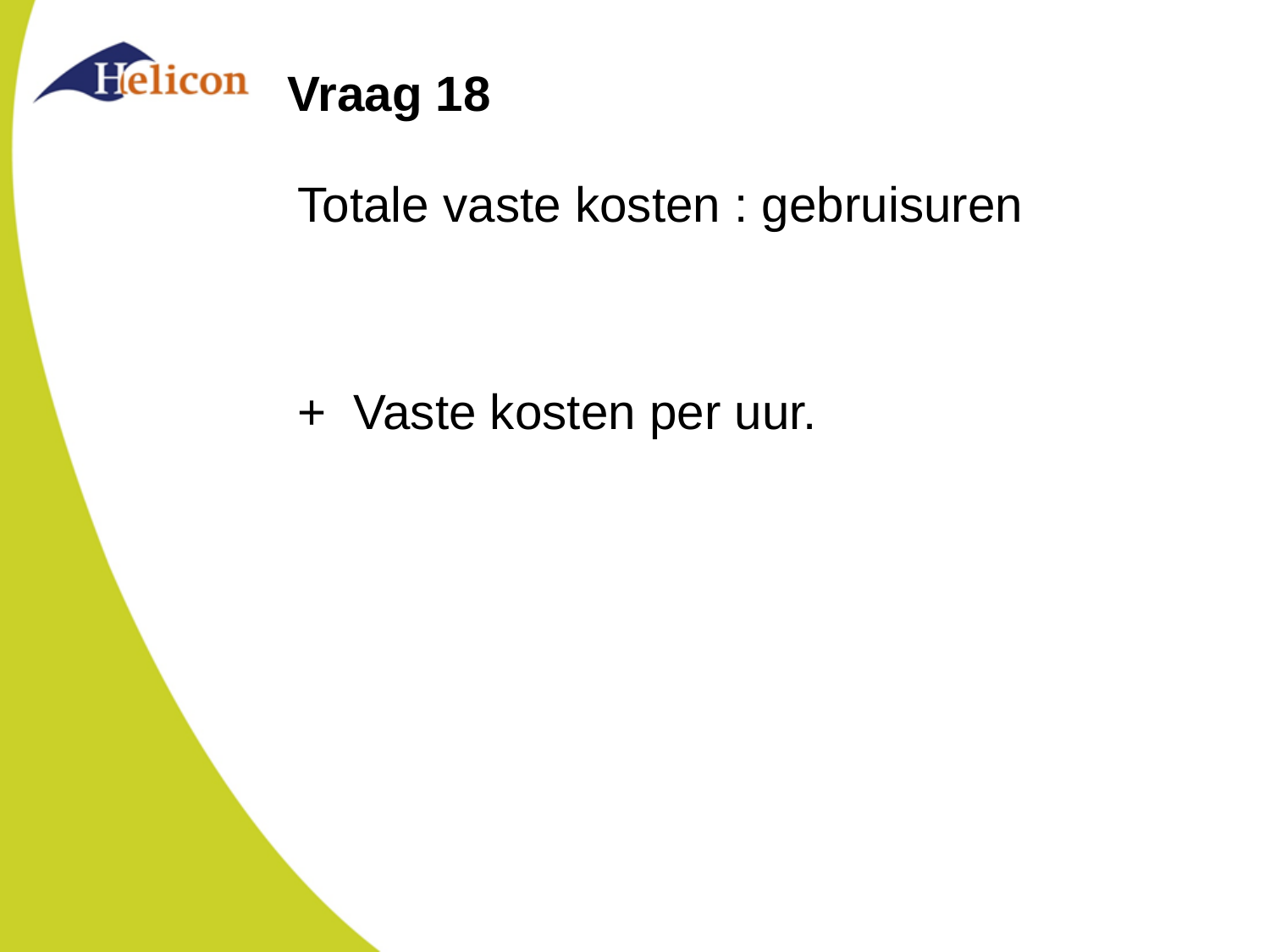

# Vraag 18
Totale vaste kosten : gebruisuren

+  Vaste kosten per uur.